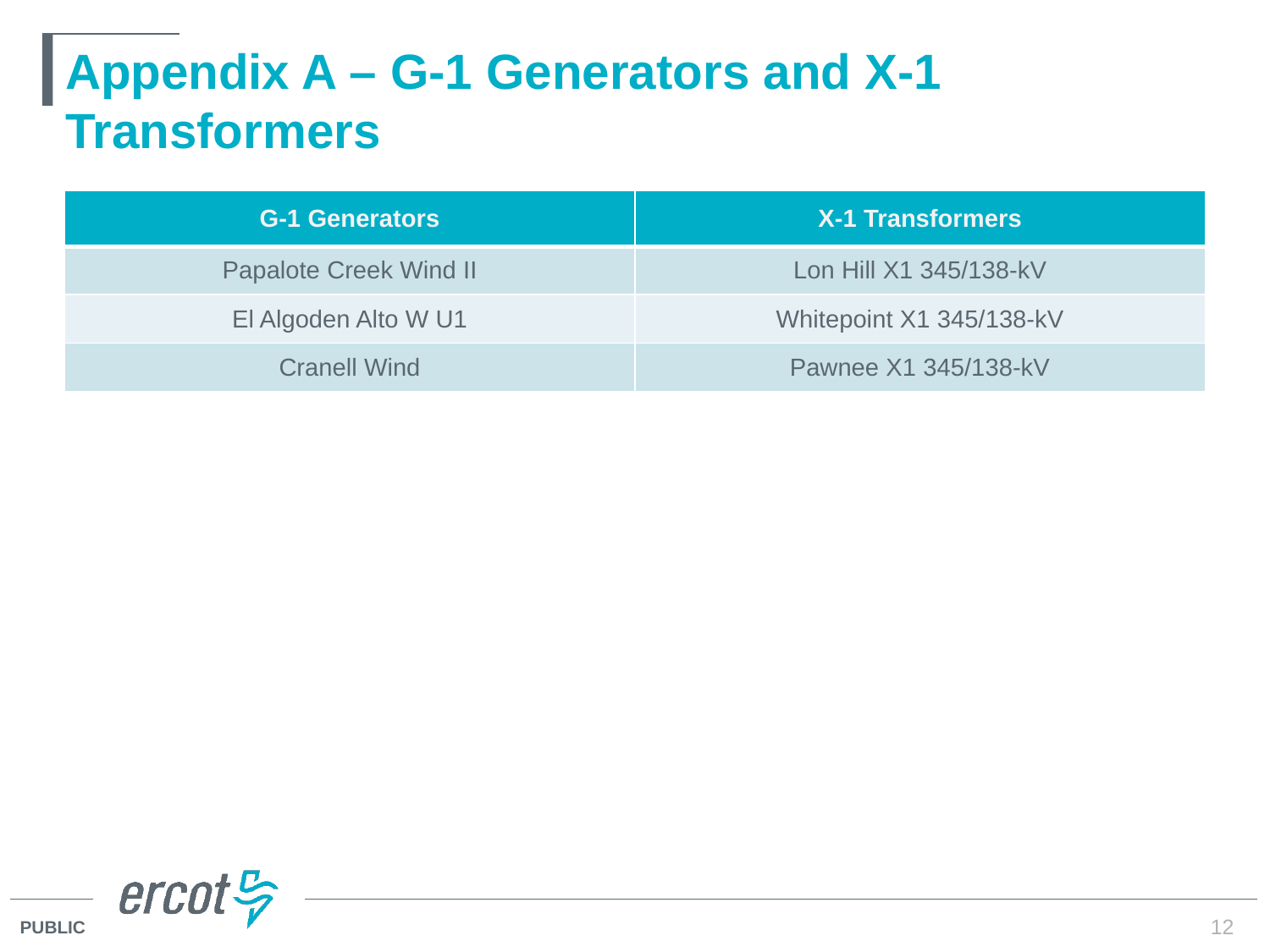

# Appendix A – G-1 Generators and X-1 Transformers
| G-1 Generators | X-1 Transformers |
| --- | --- |
| Papalote Creek Wind II | Lon Hill X1 345/138-kV |
| El Algoden Alto W U1 | Whitepoint X1 345/138-kV |
| Cranell Wind | Pawnee X1 345/138-kV |
12